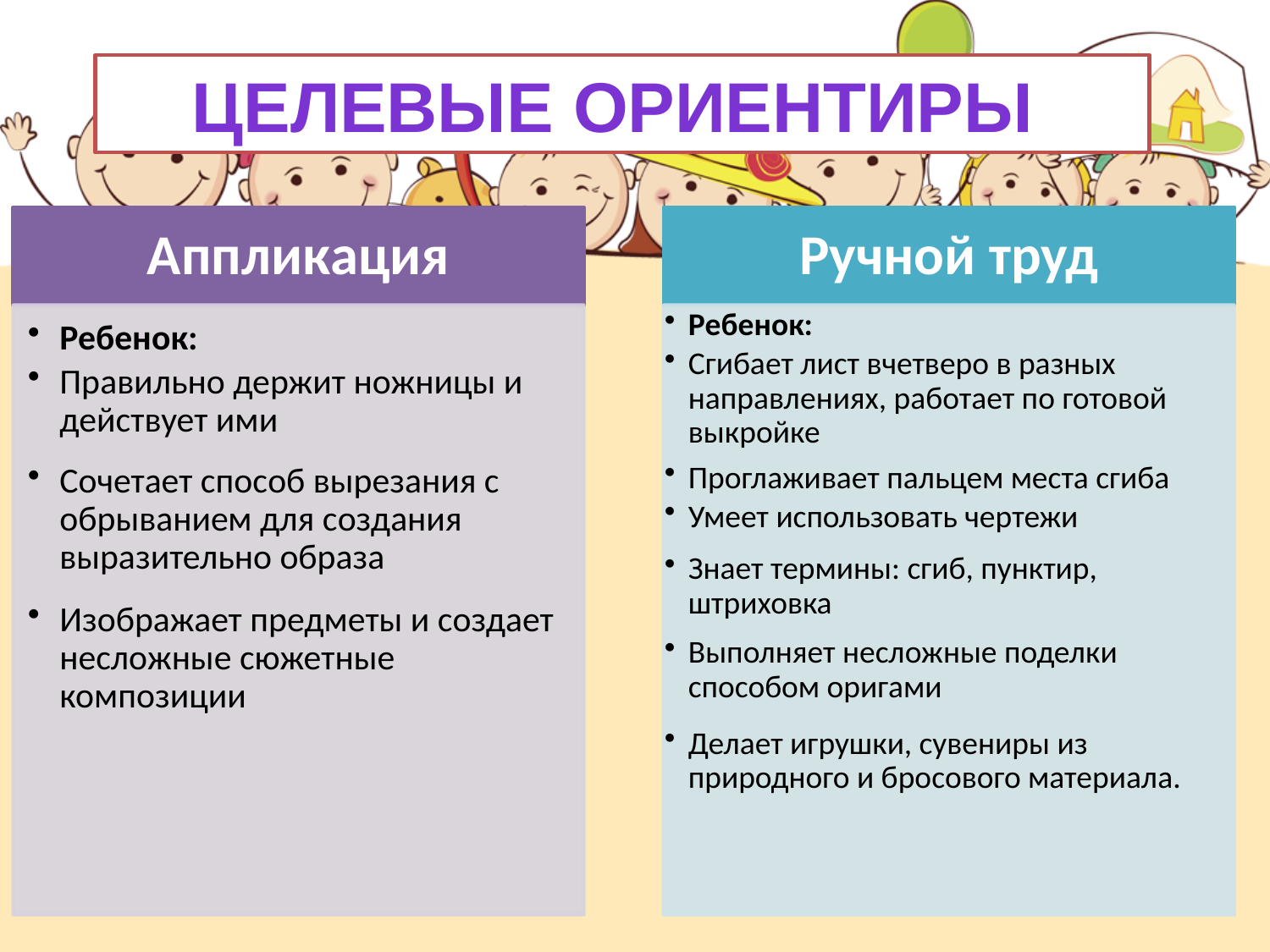

Целевые ориентиры
Аппликация
Ребенок:
Правильно держит ножницы и действует ими

Сочетает способ вырезания с обрыванием для создания выразительно образа

Изображает предметы и создает несложные сюжетные композиции

Ручной труд

Ребенок:
Сгибает лист вчетверо в разных направлениях, работает по готовой выкройке

Проглаживает пальцем места сгиба
Умеет использовать чертежи

Знает термины: сгиб, пунктир, штриховка

Выполняет несложные поделки способом оригами

Делает игрушки, сувениры из природного и бросового материала.